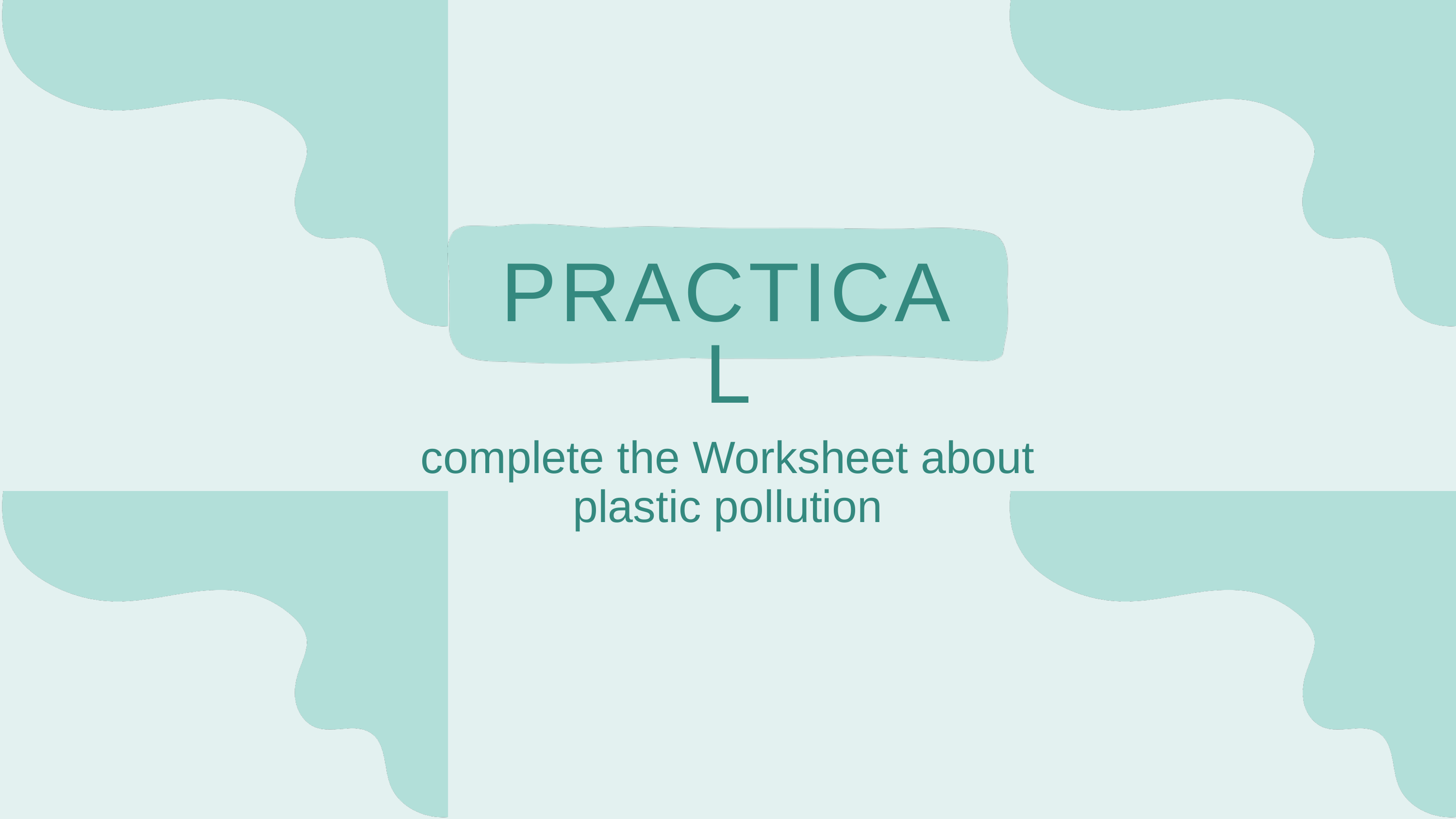

PRACTICAL
complete the Worksheet about plastic pollution